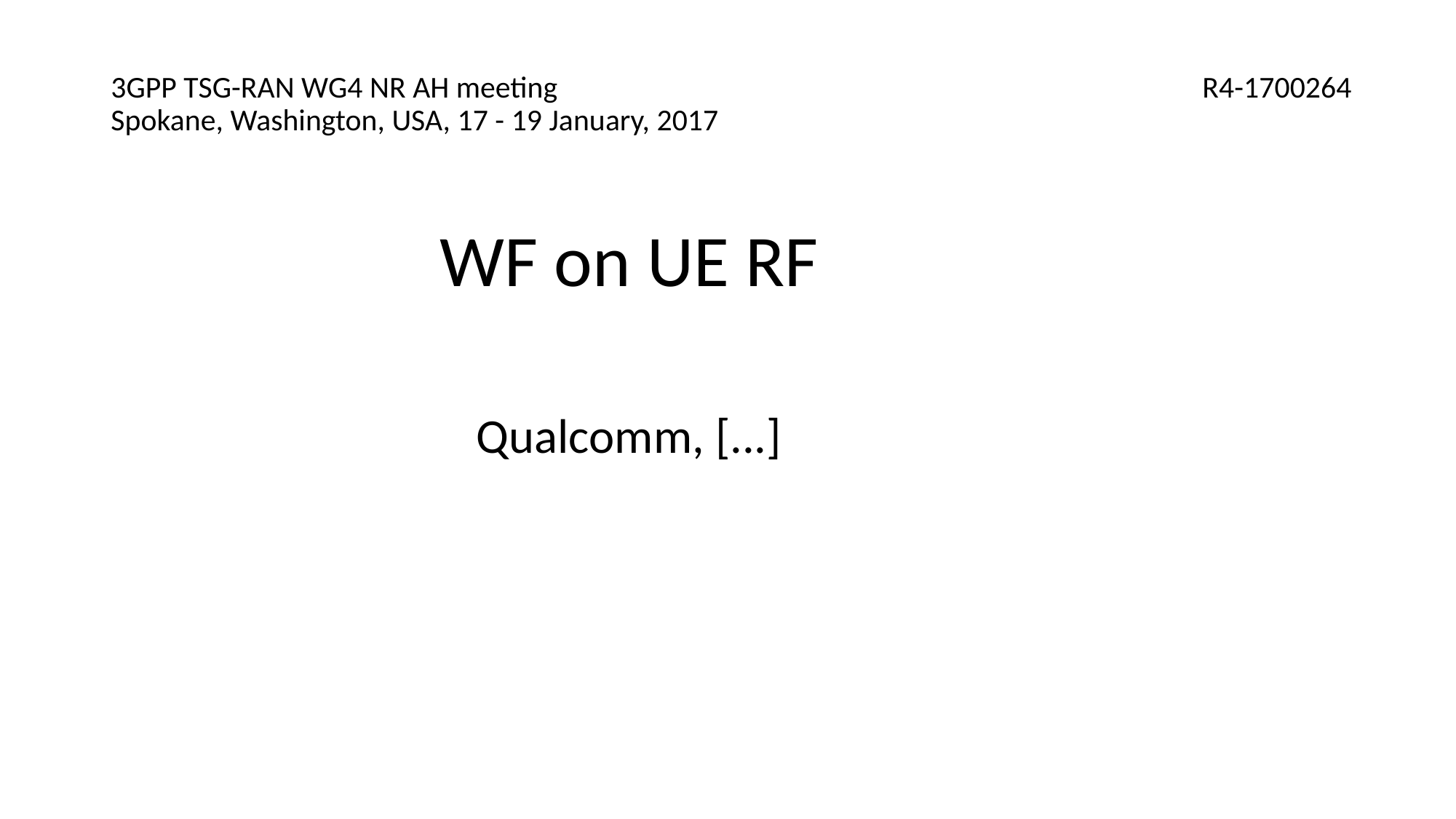

# 3GPP TSG-RAN WG4 NR AH meeting						R4-1700264 Spokane, Washington, USA, 17 - 19 January, 2017
WF on UE RF

Qualcomm, [...]